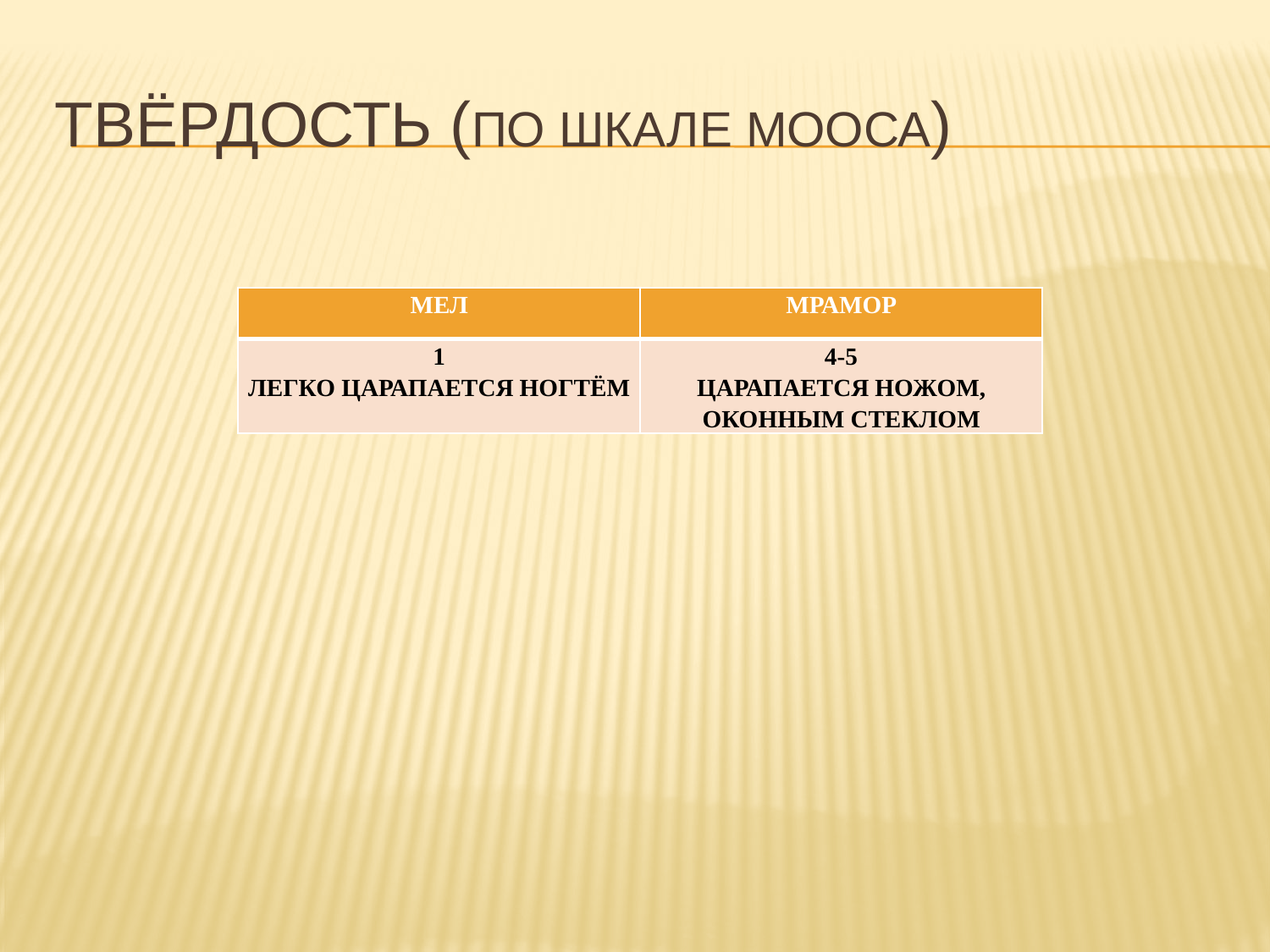

# Твёрдость (по шкале мооса)
| МЕЛ | МРАМОР |
| --- | --- |
| 1 ЛЕГКО ЦАРАПАЕТСЯ НОГТЁМ | 4-5 ЦАРАПАЕТСЯ НОЖОМ, ОКОННЫМ СТЕКЛОМ |